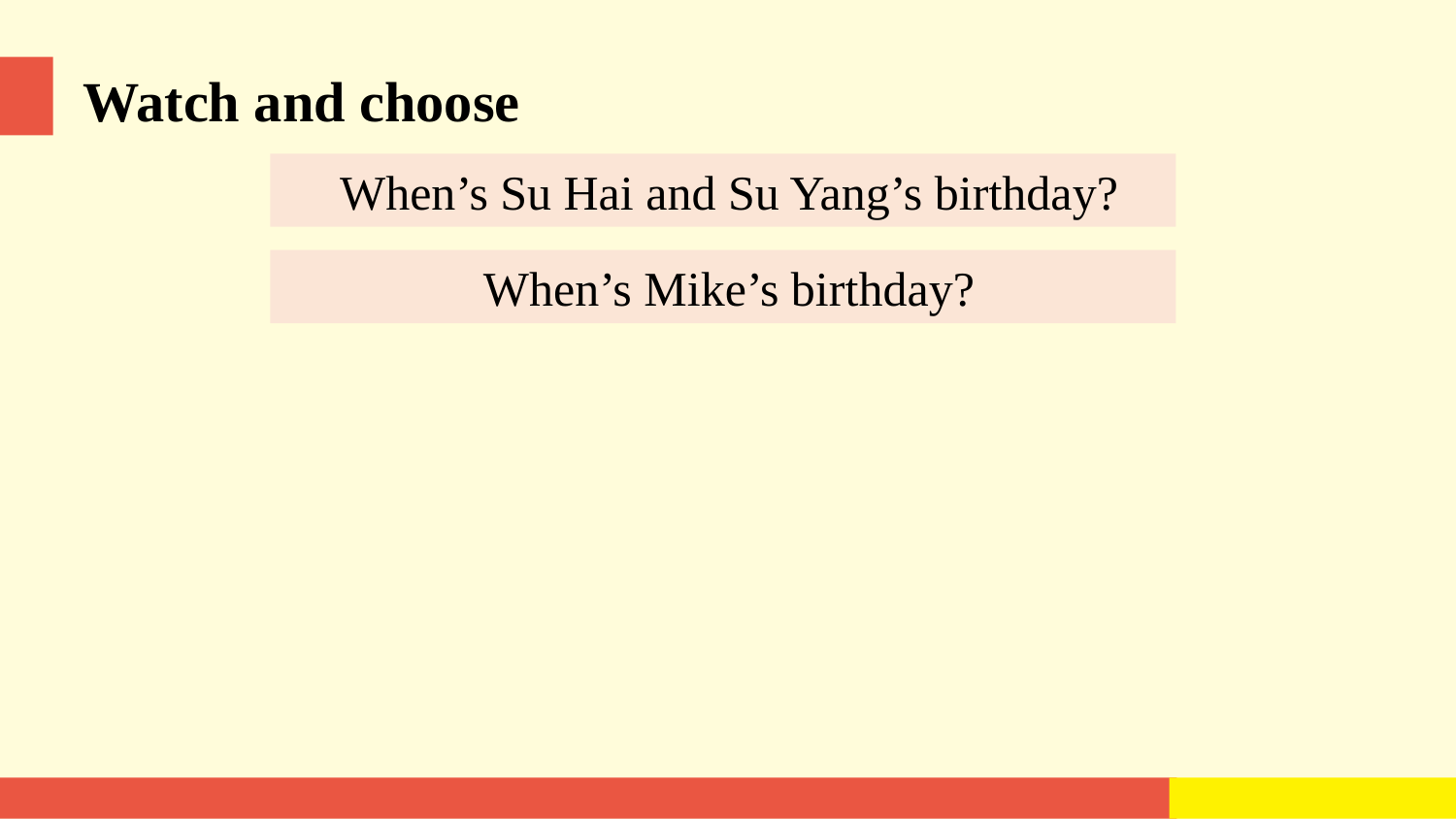

Watch and choose
 When’s Su Hai and Su Yang’s birthday?
 When’s Mike’s birthday?